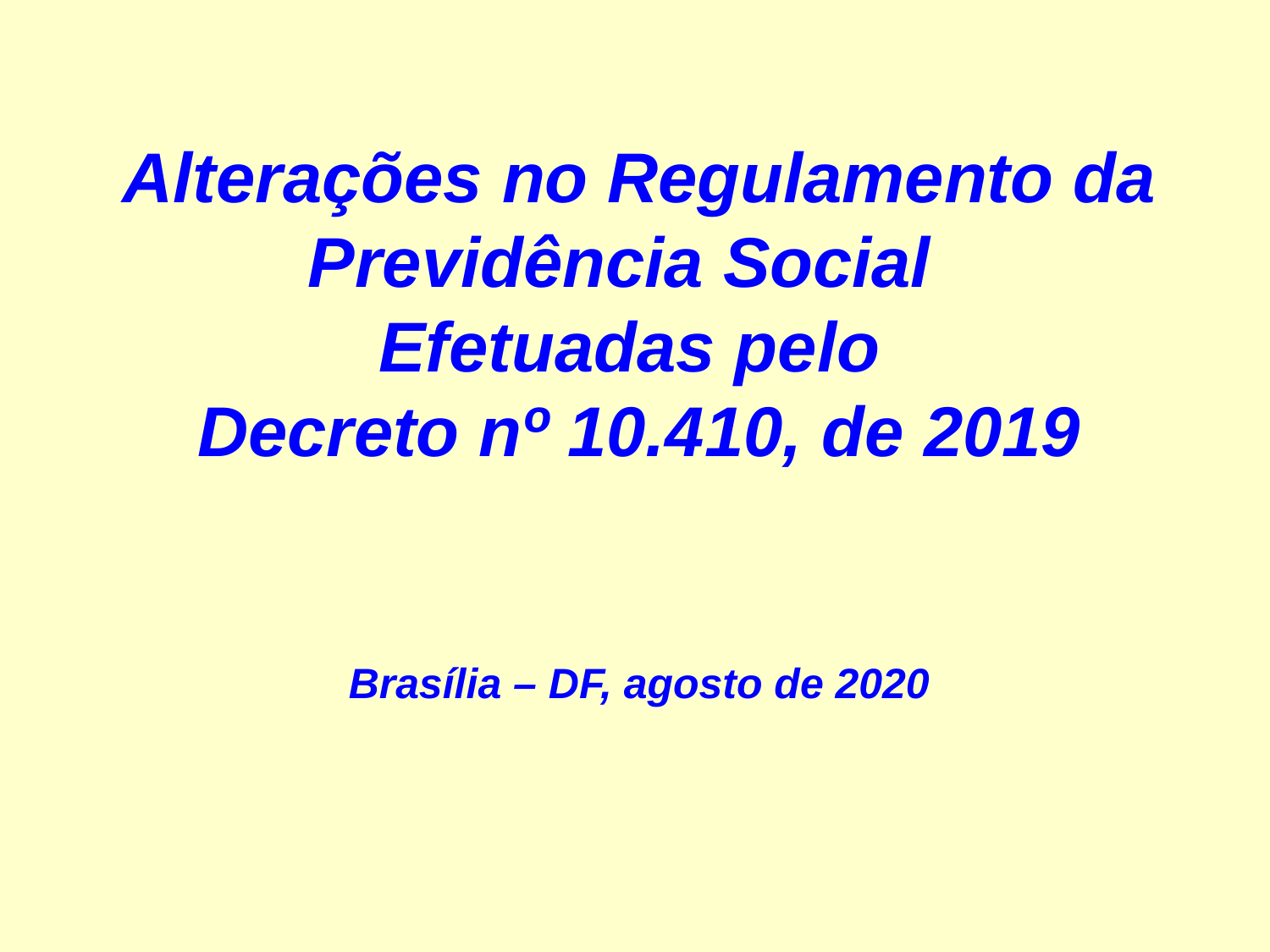

Alterações no Regulamento da Previdência Social
Efetuadas pelo
Decreto nº 10.410, de 2019

Brasília – DF, agosto de 2020